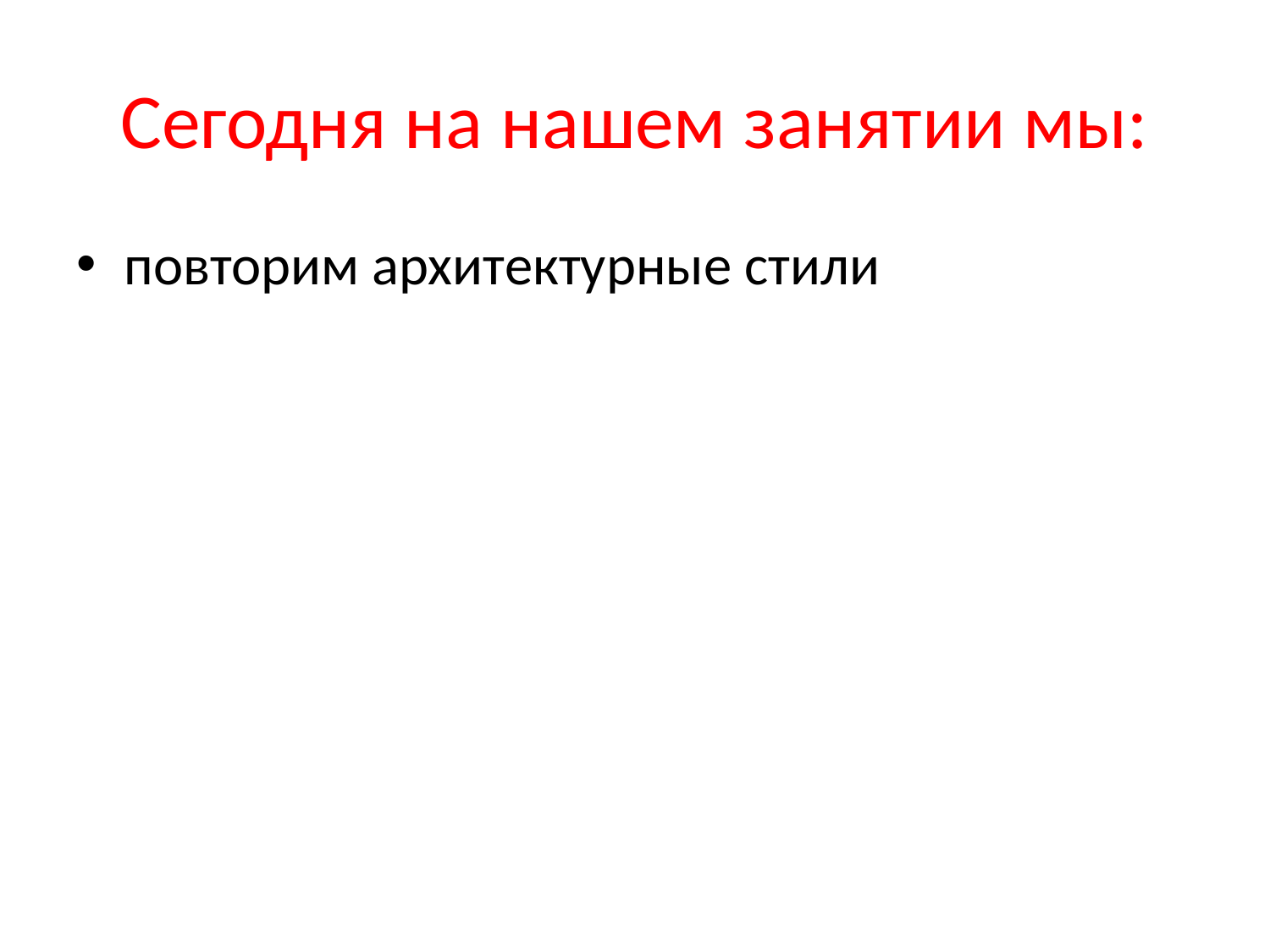

# Сегодня на нашем занятии мы:
повторим архитектурные стили